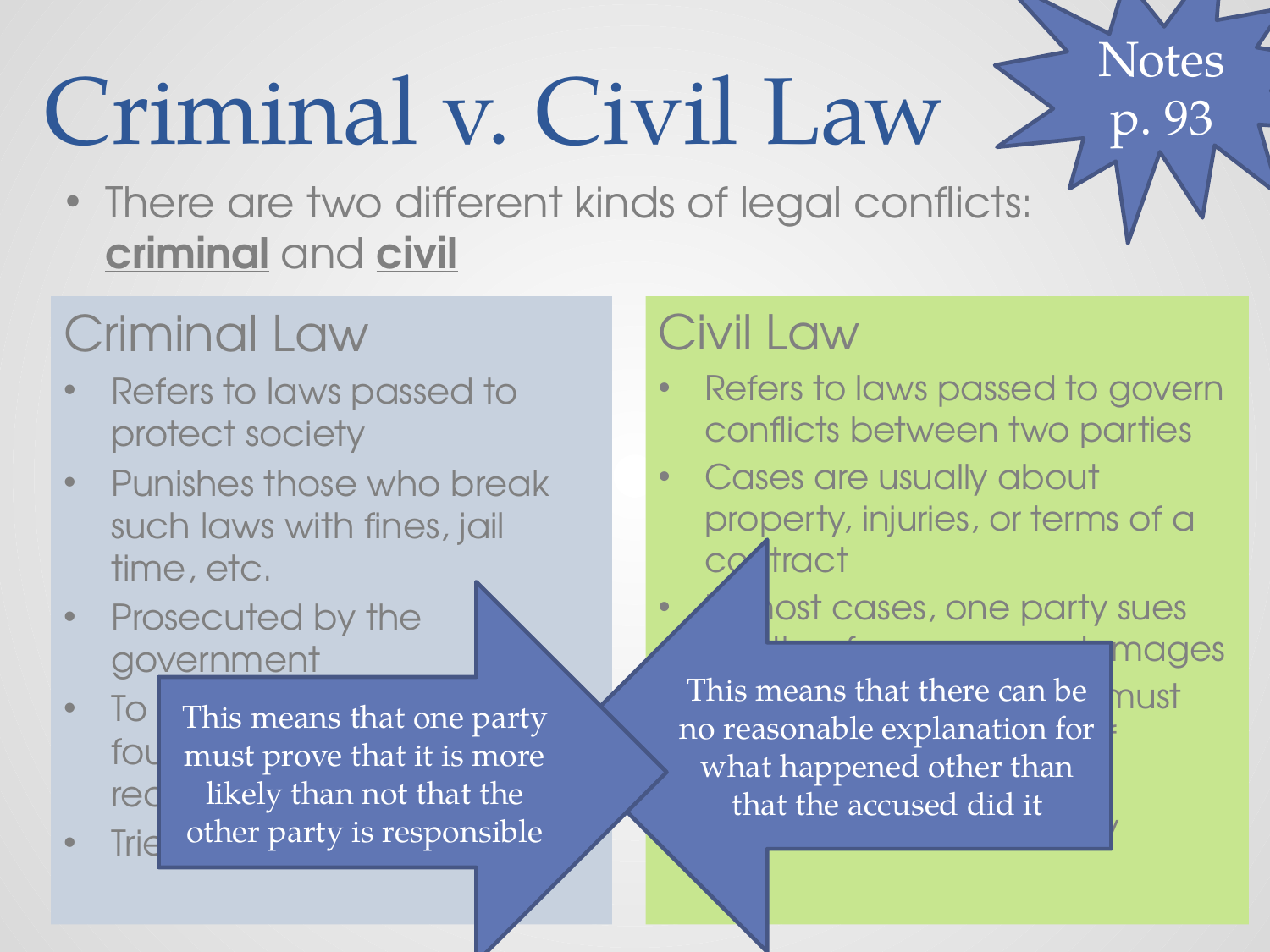

# Criminal v. Civil Law
Notes
p. 93
There are two different kinds of legal conflicts: criminal and civil
Criminal Law
Refers to laws passed to protect society
Punishes those who break such laws with fines, jail time, etc.
Prosecuted by the government
To be convicted, must be found guilty “beyond a reasonable doubt”
Tried usually before a jury

Civil Law
Refers to laws passed to govern conflicts between two parties
Cases are usually about property, injuries, or terms of a contract
In most cases, one party sues another for money or damages
To be found guilty there must be a “preponderance of evidence”
Tried usually before a jury
This means that there can be no reasonable explanation for what happened other than that the accused did it
This means that one party must prove that it is more likely than not that the other party is responsible